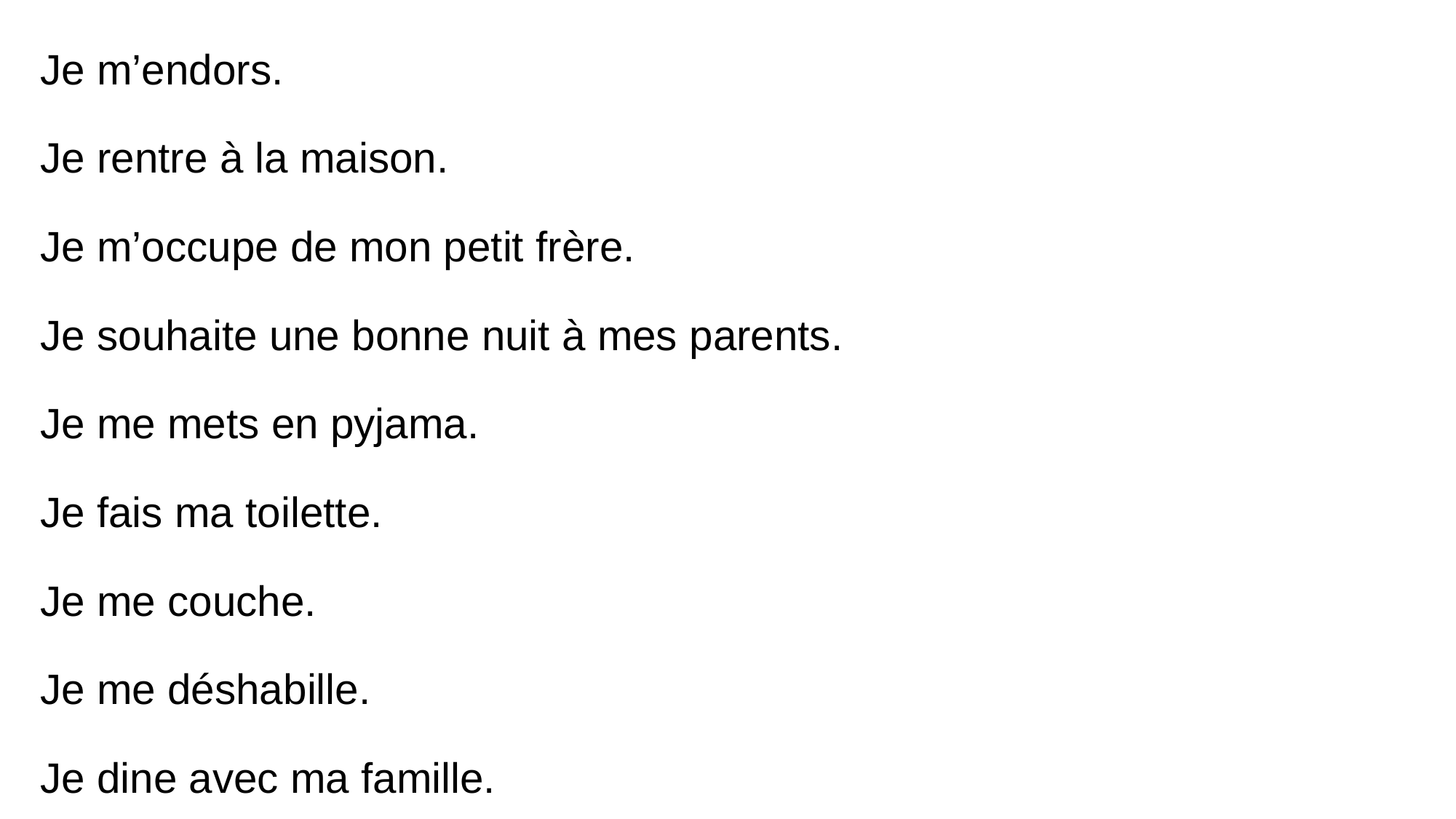

Je m’endors.
Je rentre à la maison.
Je m’occupe de mon petit frère.
Je souhaite une bonne nuit à mes parents.
Je me mets en pyjama.
Je fais ma toilette.
Je me couche.
Je me déshabille.
Je dine avec ma famille.